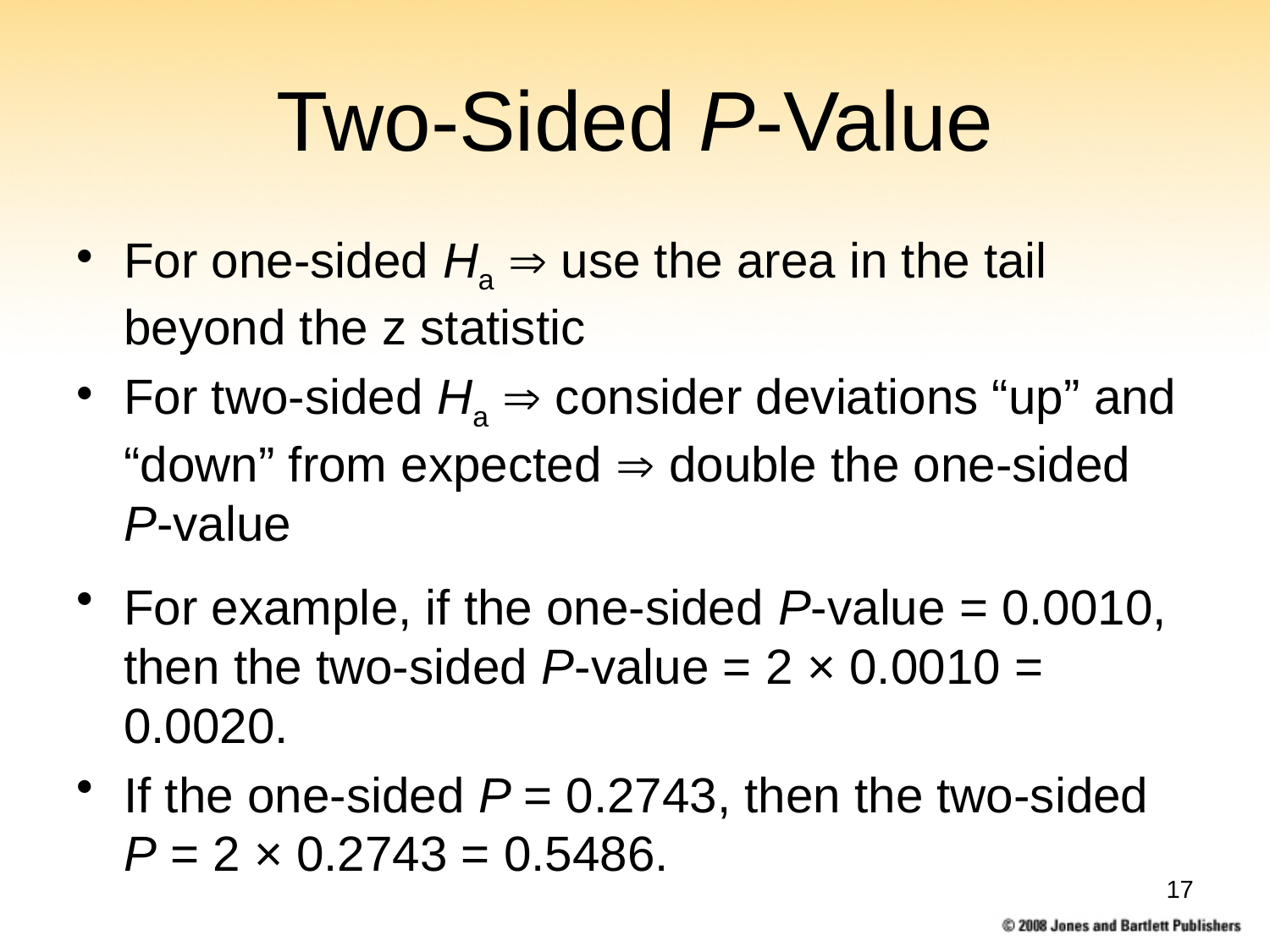

# Two-Sided P-Value
For one-sided Ha ⇒ use the area in the tail beyond the z statistic
For two-sided Ha ⇒ consider deviations “up” and “down” from expected ⇒ double the one-sided P-value
For example, if the one-sided P-value = 0.0010, then the two-sided P-value = 2 × 0.0010 = 0.0020.
If the one-sided P = 0.2743, then the two-sided P = 2 × 0.2743 = 0.5486.
17